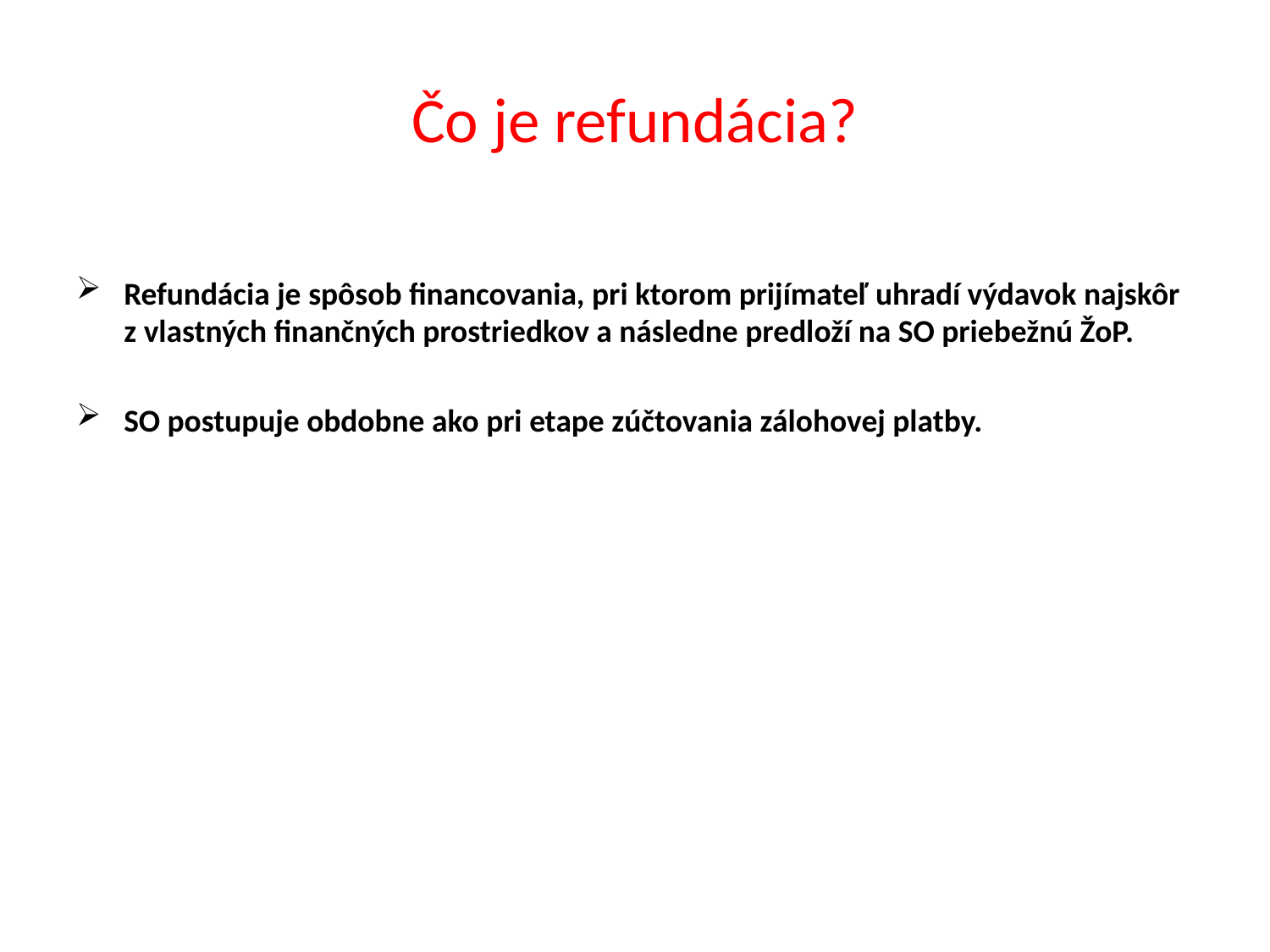

# Čo je refundácia?

Refundácia je spôsob financovania, pri ktorom prijímateľ uhradí výdavok najskôr z vlastných finančných prostriedkov a následne predloží na SO priebežnú ŽoP.

SO postupuje obdobne ako pri etape zúčtovania zálohovej platby.